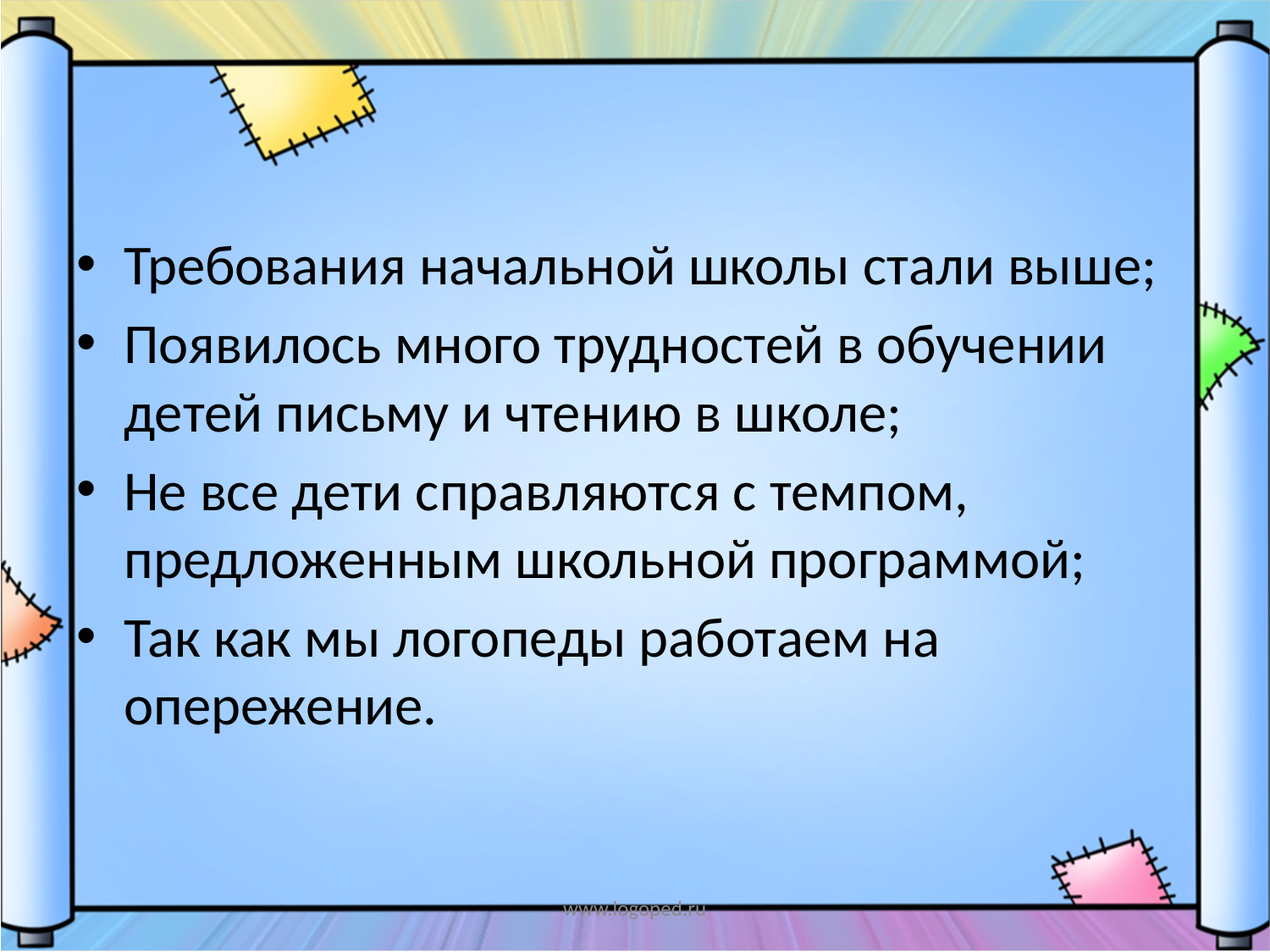

Требования начальной школы стали выше;
Появилось много трудностей в обучении детей письму и чтению в школе;
Не все дети справляются с темпом, предложенным школьной программой;
Так как мы логопеды работаем на опережение.

www.logoped.ru